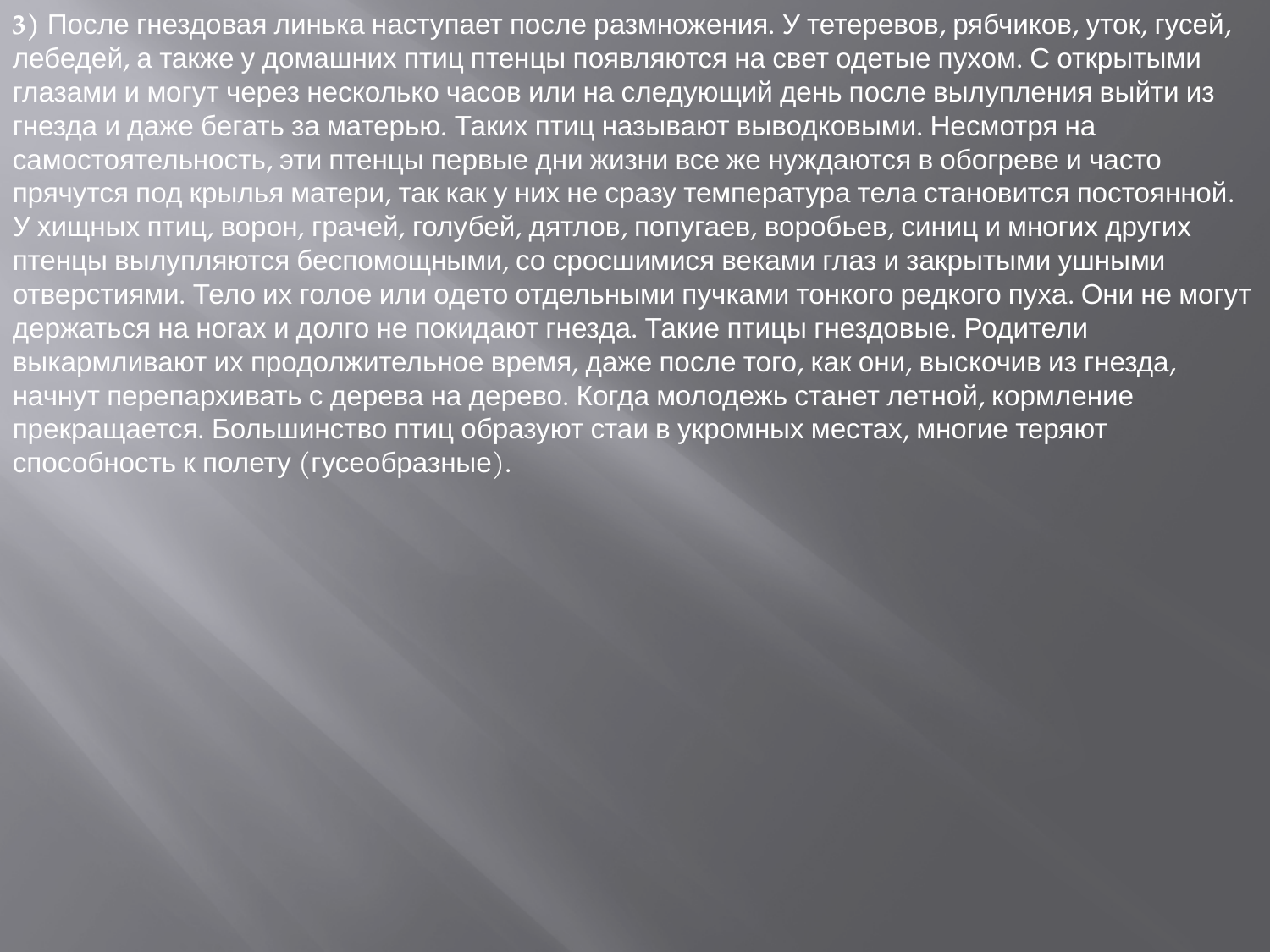

3) После гнездовая линька наступает после размножения. У тетеревов, рябчиков, уток, гусей, лебедей, а также у домашних птиц птенцы появляются на свет одетые пухом. С открытыми глазами и могут через несколько часов или на следующий день после вылупления выйти из гнезда и даже бегать за матерью. Таких птиц называют выводковыми. Несмотря на самостоятельность, эти птенцы первые дни жизни все же нуждаются в обогреве и часто прячутся под крылья матери, так как у них не сразу температура тела становится постоянной. У хищных птиц, ворон, грачей, голубей, дятлов, попугаев, воробьев, синиц и многих других птенцы вылупляются беспомощными, со сросшимися веками глаз и закрытыми ушными отверстиями. Тело их голое или одето отдельными пучками тонкого редкого пуха. Они не могут держаться на ногах и долго не покидают гнезда. Такие птицы гнездовые. Родители выкармливают их продолжительное время, даже после того, как они, выскочив из гнезда, начнут перепархивать с дерева на дерево. Когда молодежь станет летной, кормление прекращается. Большинство птиц образуют стаи в укромных местах, многие теряют способность к полету (гусеобразные).